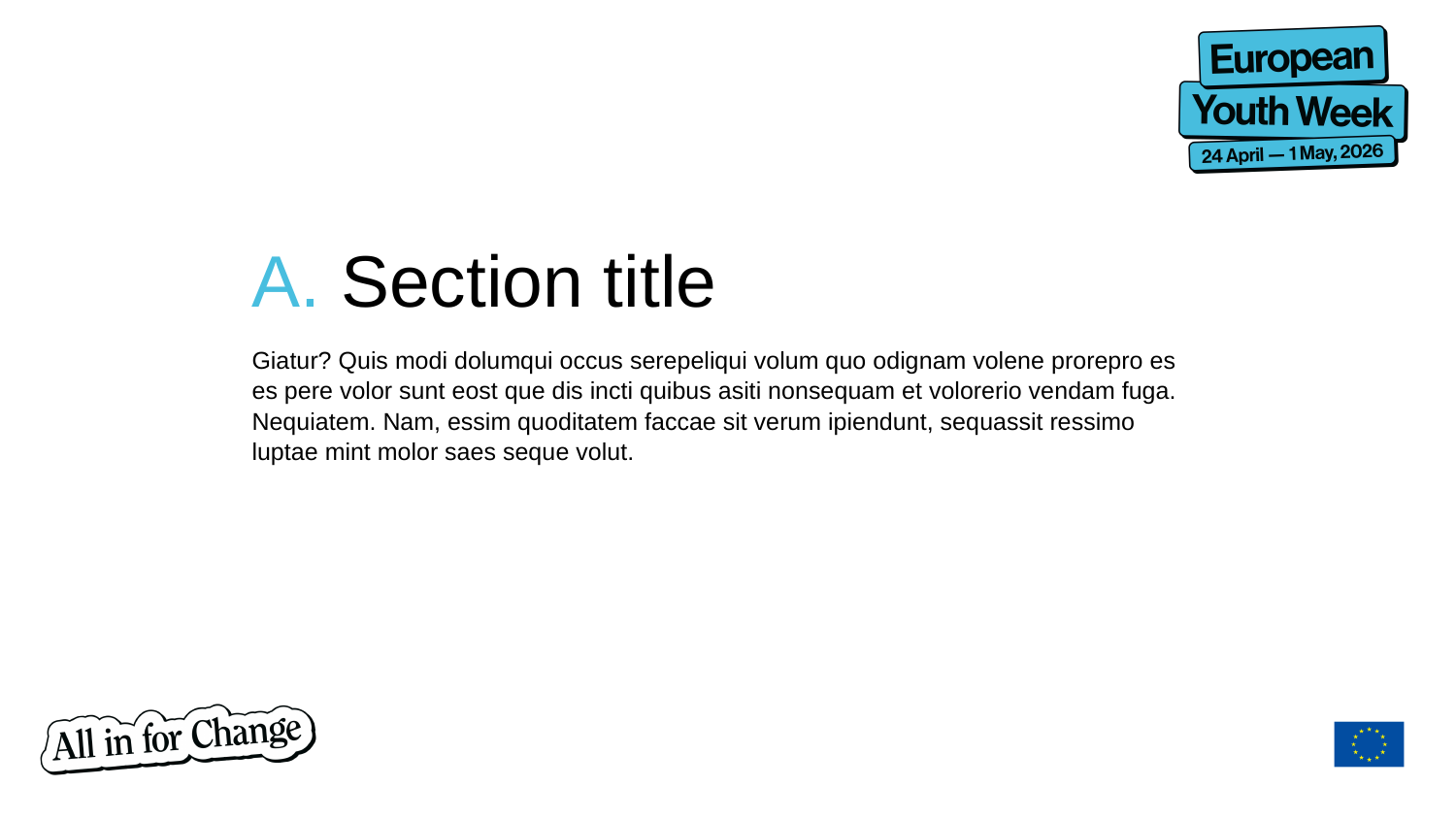

A. Section title
Giatur? Quis modi dolumqui occus serepeliqui volum quo odignam volene prorepro es es pere volor sunt eost que dis incti quibus asiti nonsequam et volorerio vendam fuga. Nequiatem. Nam, essim quoditatem faccae sit verum ipiendunt, sequassit ressimo luptae mint molor saes seque volut.